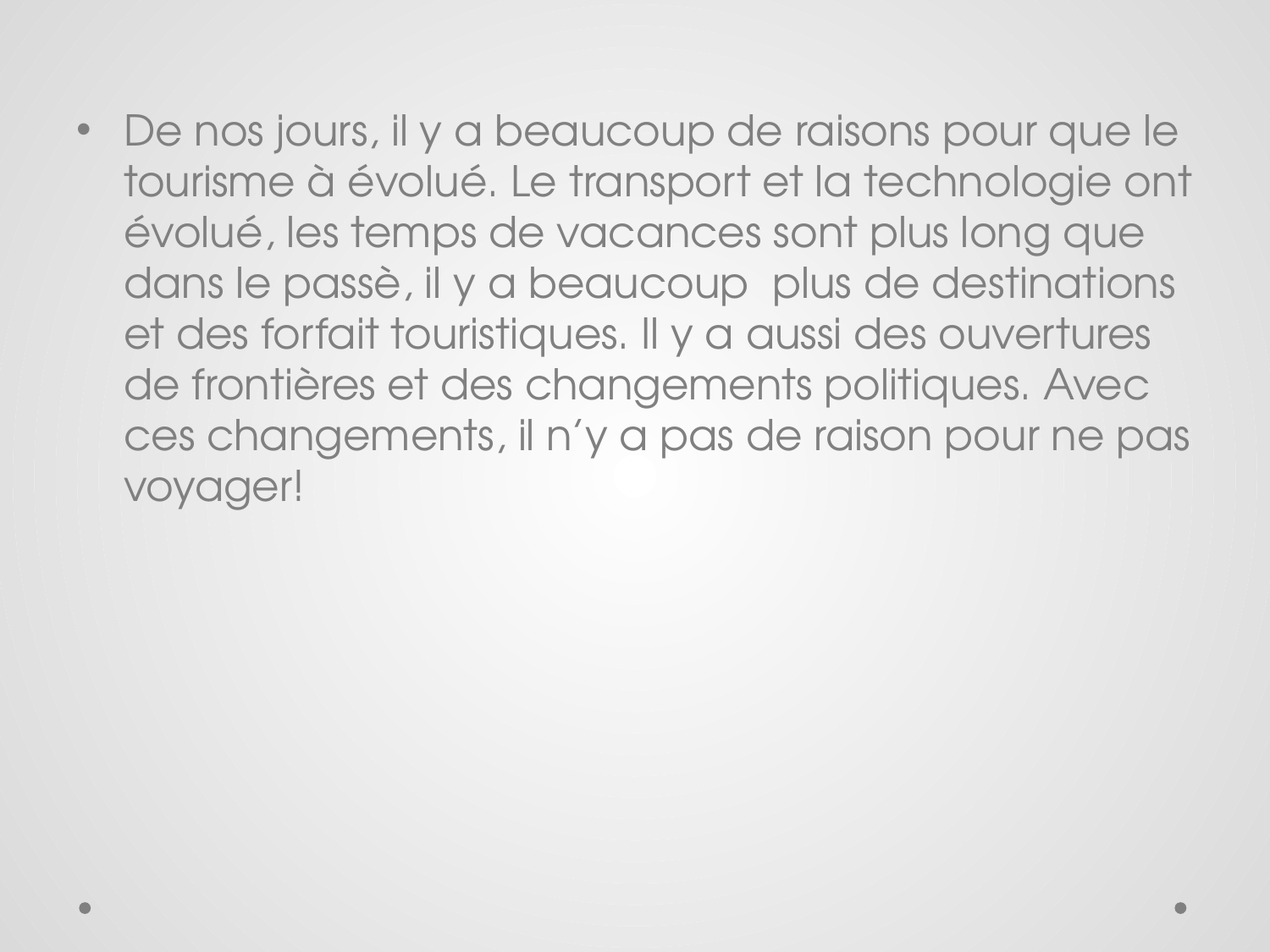

De nos jours, il y a beaucoup de raisons pour que le tourisme à évolué. Le transport et la technologie ont évolué, les temps de vacances sont plus long que dans le passè, il y a beaucoup  plus de destinations et des forfait touristiques. Il y a aussi des ouvertures de frontières et des changements politiques. Avec ces changements, il n’y a pas de raison pour ne pas voyager!